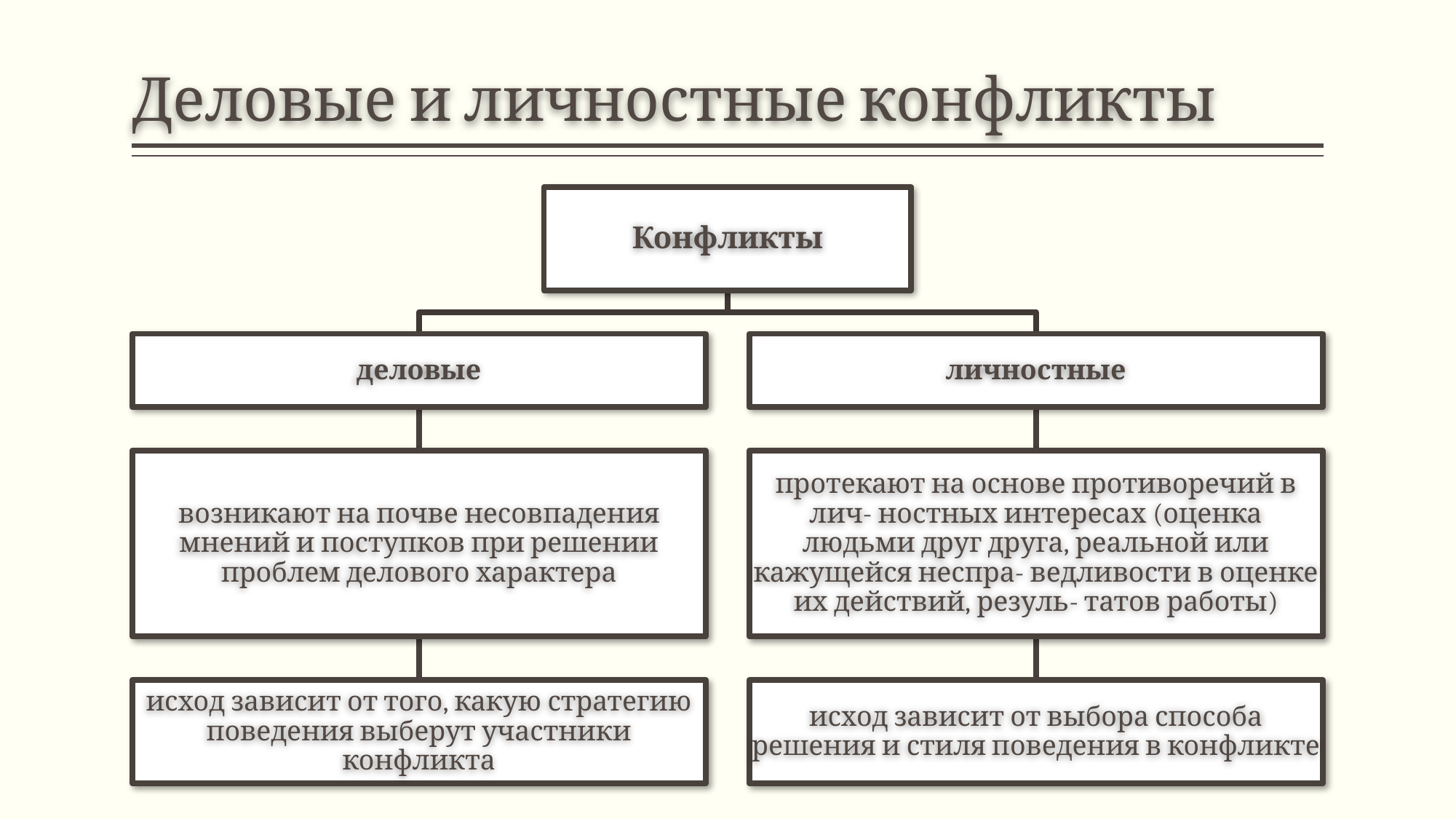

# Деловые и личностные конфликты

Конфликты

деловые

личностные

возникают на почве несовпадения мнений и поступков при решении проблем делового характера

протекают на основе противоречий в лич- ностных интересах (оценка людьми друг друга, реальной или кажущейся неспра- ведливости в оценке их действий, резуль- татов работы)

исход зависит от того, какую стратегию поведения выберут участники конфликта

исход зависит от выбора способа решения и стиля поведения в конфликте